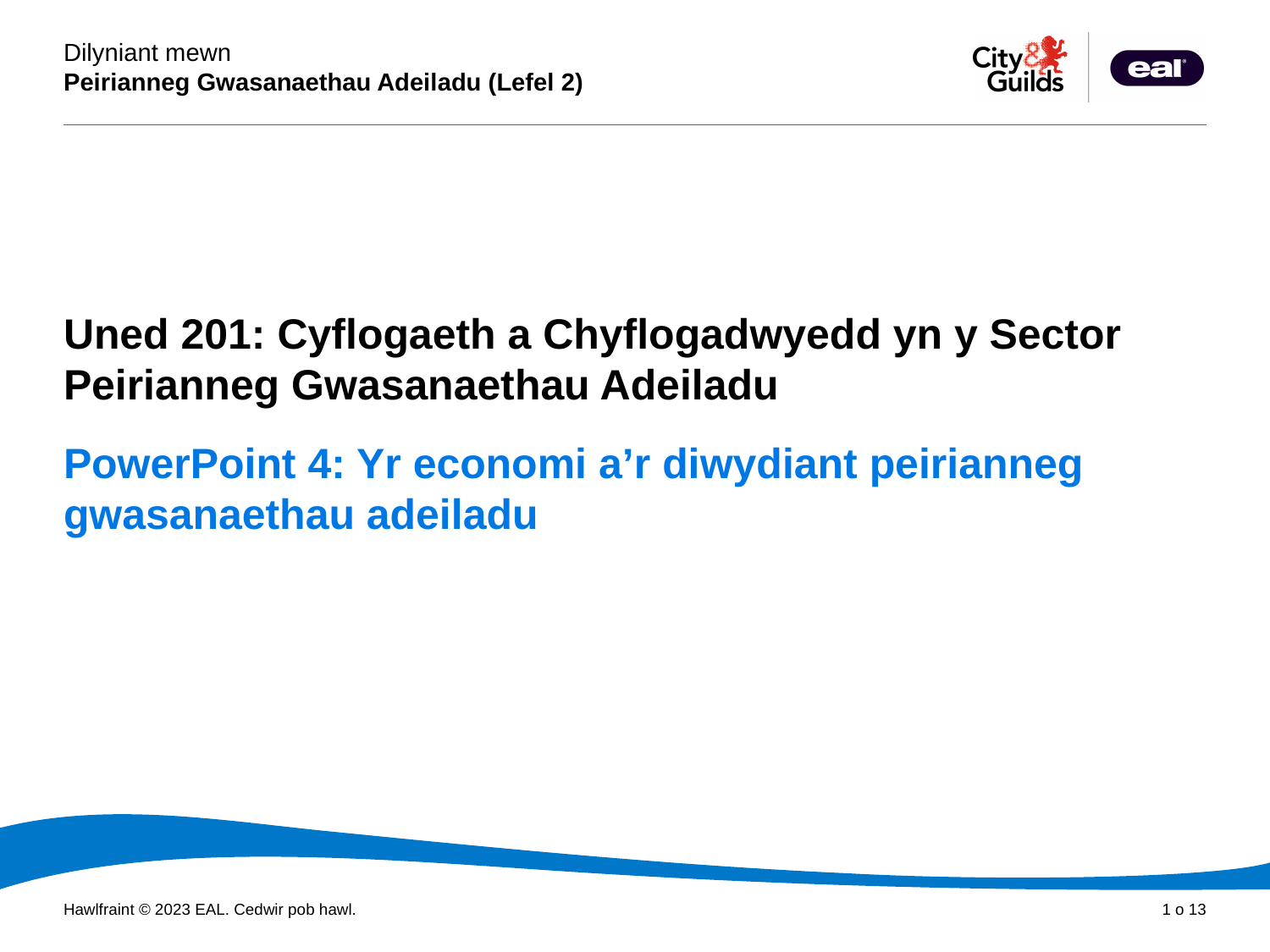

Cyflwyniad PowerPoint
Uned 201: Cyflogaeth a Chyflogadwyedd yn y Sector Peirianneg Gwasanaethau Adeiladu
# PowerPoint 4: Yr economi a’r diwydiant peirianneg gwasanaethau adeiladu